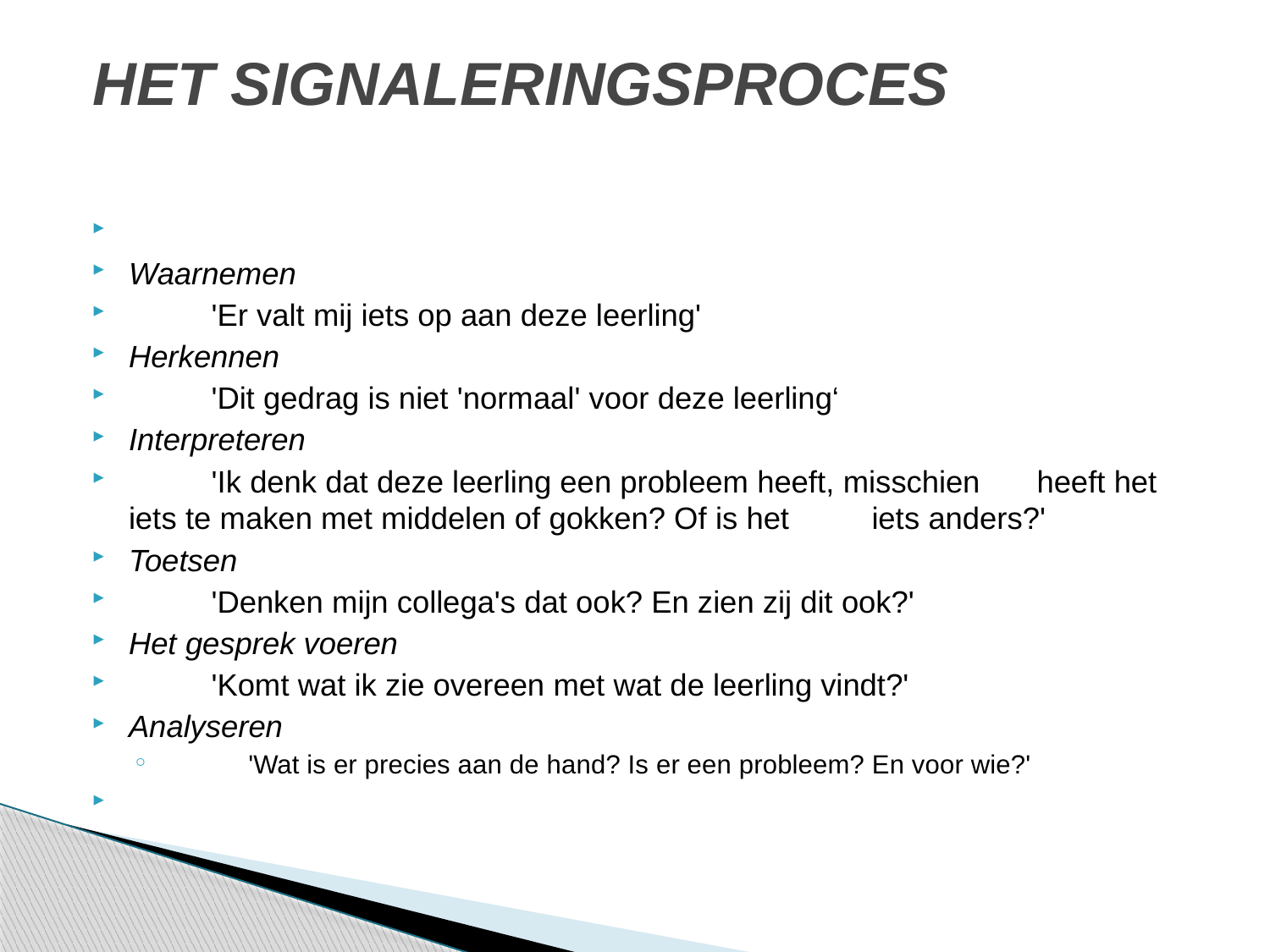

# Het signaleringsproces

Waarnemen
		'Er valt mij iets op aan deze leerling'
Herkennen
		'Dit gedrag is niet 'normaal' voor deze leerling‘
Interpreteren
		'Ik denk dat deze leerling een probleem heeft, misschien		heeft het iets te maken met middelen of gokken? Of is het 		iets anders?'
Toetsen
		'Denken mijn collega's dat ook? En zien zij dit ook?'
Het gesprek voeren
		'Komt wat ik zie overeen met wat de leerling vindt?'
Analyseren
		'Wat is er precies aan de hand? Is er een probleem? En voor wie?'